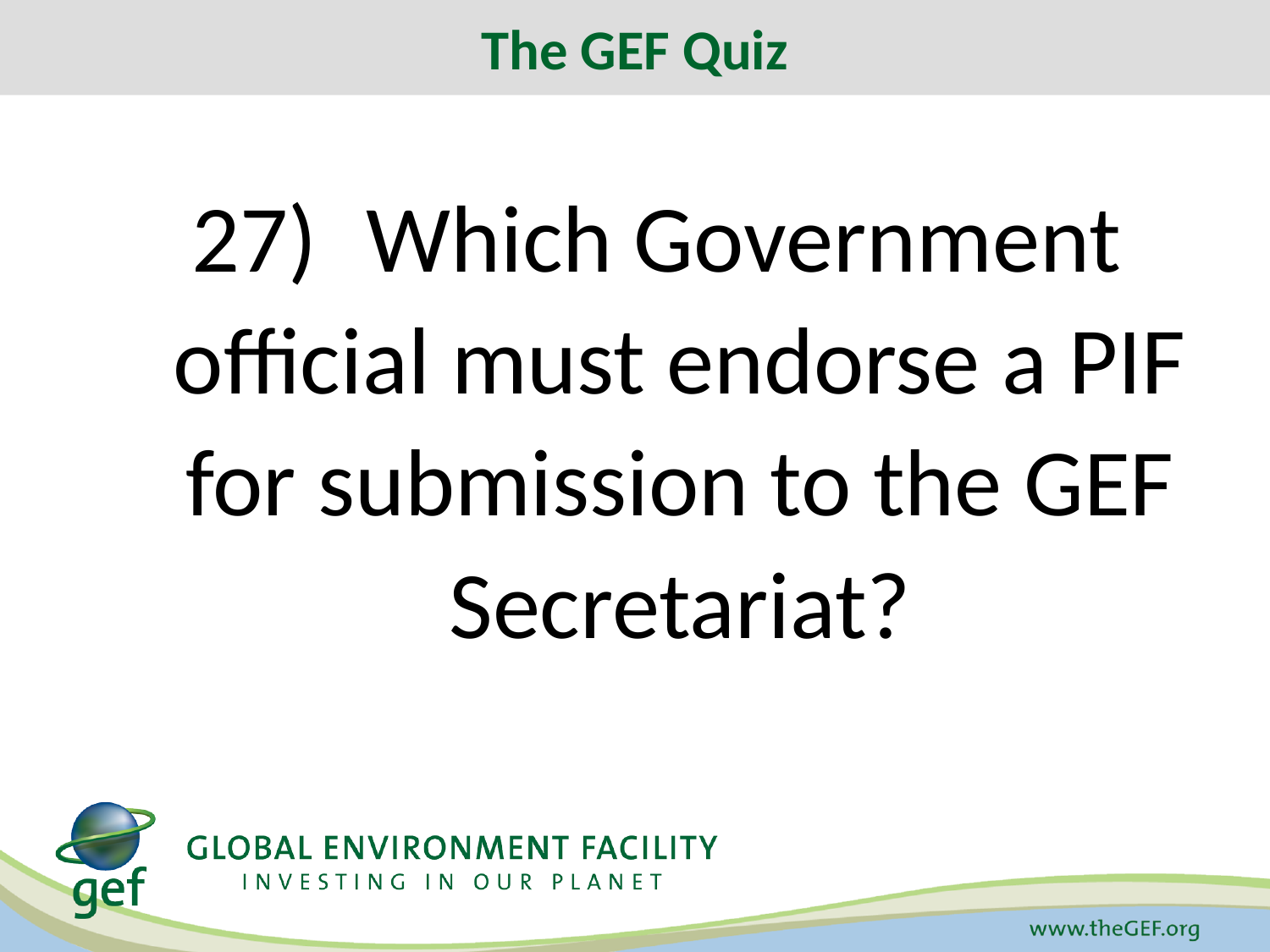

The GEF Quiz
# 27)	Which Government official must endorse a PIF for submission to the GEF Secretariat?